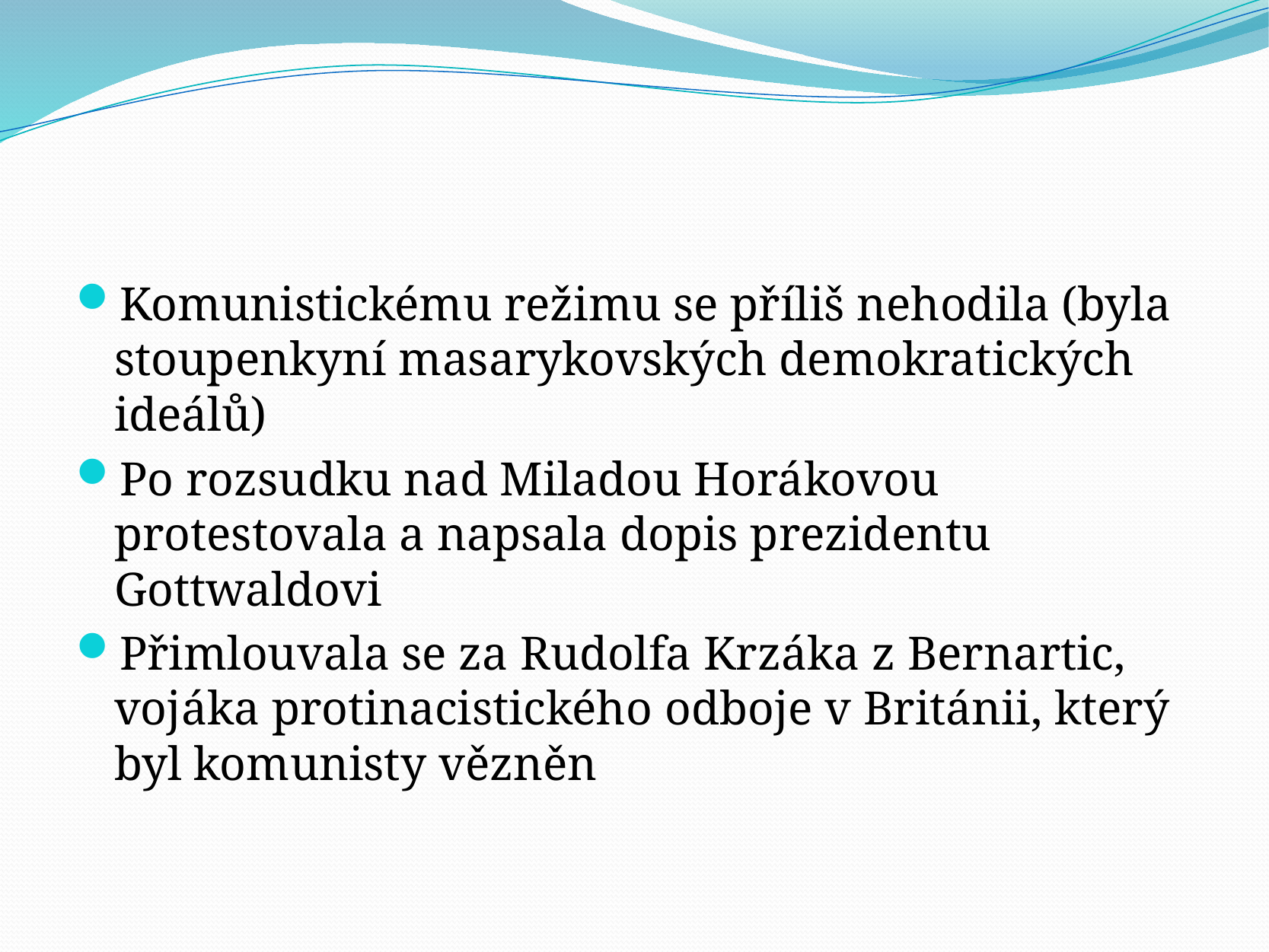

#
Komunistickému režimu se příliš nehodila (byla stoupenkyní masarykovských demokratických ideálů)
Po rozsudku nad Miladou Horákovou protestovala a napsala dopis prezidentu Gottwaldovi
Přimlouvala se za Rudolfa Krzáka z Bernartic, vojáka protinacistického odboje v Británii, který byl komunisty vězněn